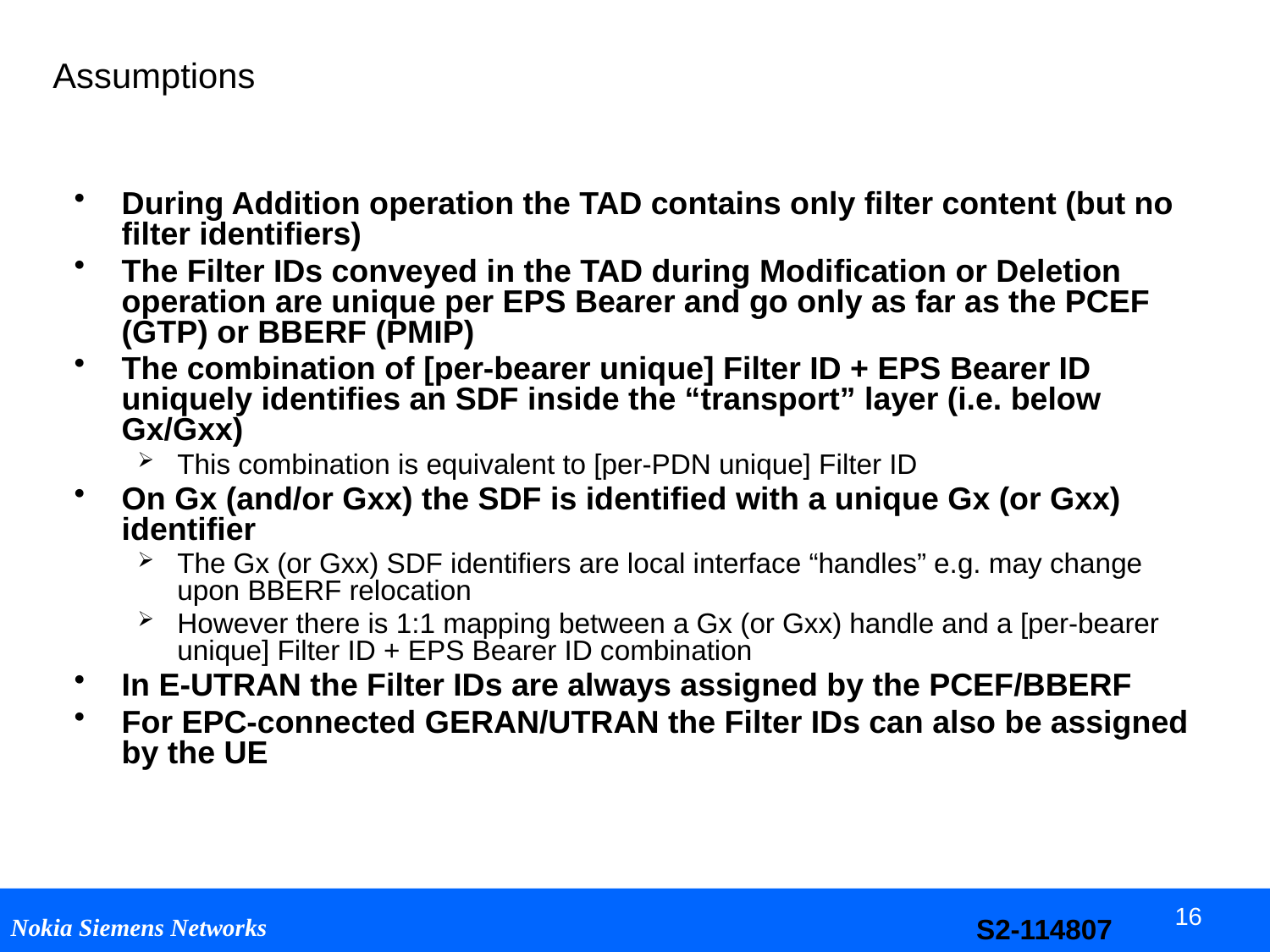

# Assumptions
During Addition operation the TAD contains only filter content (but no filter identifiers)
The Filter IDs conveyed in the TAD during Modification or Deletion operation are unique per EPS Bearer and go only as far as the PCEF (GTP) or BBERF (PMIP)
The combination of [per-bearer unique] Filter ID + EPS Bearer ID uniquely identifies an SDF inside the “transport” layer (i.e. below Gx/Gxx)
This combination is equivalent to [per-PDN unique] Filter ID
On Gx (and/or Gxx) the SDF is identified with a unique Gx (or Gxx) identifier
The Gx (or Gxx) SDF identifiers are local interface “handles” e.g. may change upon BBERF relocation
However there is 1:1 mapping between a Gx (or Gxx) handle and a [per-bearer unique] Filter ID + EPS Bearer ID combination
In E-UTRAN the Filter IDs are always assigned by the PCEF/BBERF
For EPC-connected GERAN/UTRAN the Filter IDs can also be assigned by the UE